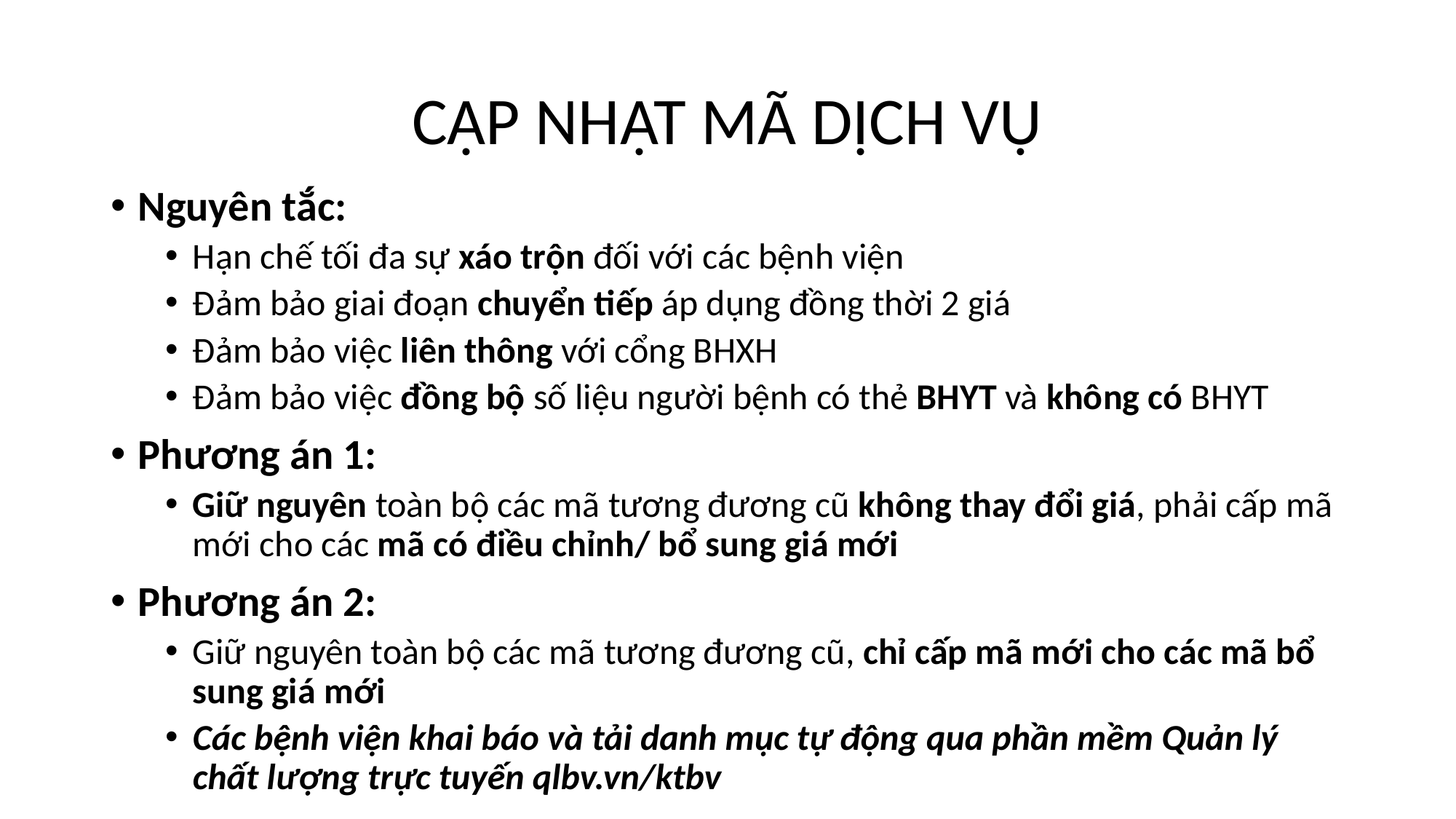

# CẬP NHẬT MÃ DỊCH VỤ
Nguyên tắc:
Hạn chế tối đa sự xáo trộn đối với các bệnh viện
Đảm bảo giai đoạn chuyển tiếp áp dụng đồng thời 2 giá
Đảm bảo việc liên thông với cổng BHXH
Đảm bảo việc đồng bộ số liệu người bệnh có thẻ BHYT và không có BHYT
Phương án 1:
Giữ nguyên toàn bộ các mã tương đương cũ không thay đổi giá, phải cấp mã mới cho các mã có điều chỉnh/ bổ sung giá mới
Phương án 2:
Giữ nguyên toàn bộ các mã tương đương cũ, chỉ cấp mã mới cho các mã bổ sung giá mới
Các bệnh viện khai báo và tải danh mục tự động qua phần mềm Quản lý chất lượng trực tuyến qlbv.vn/ktbv